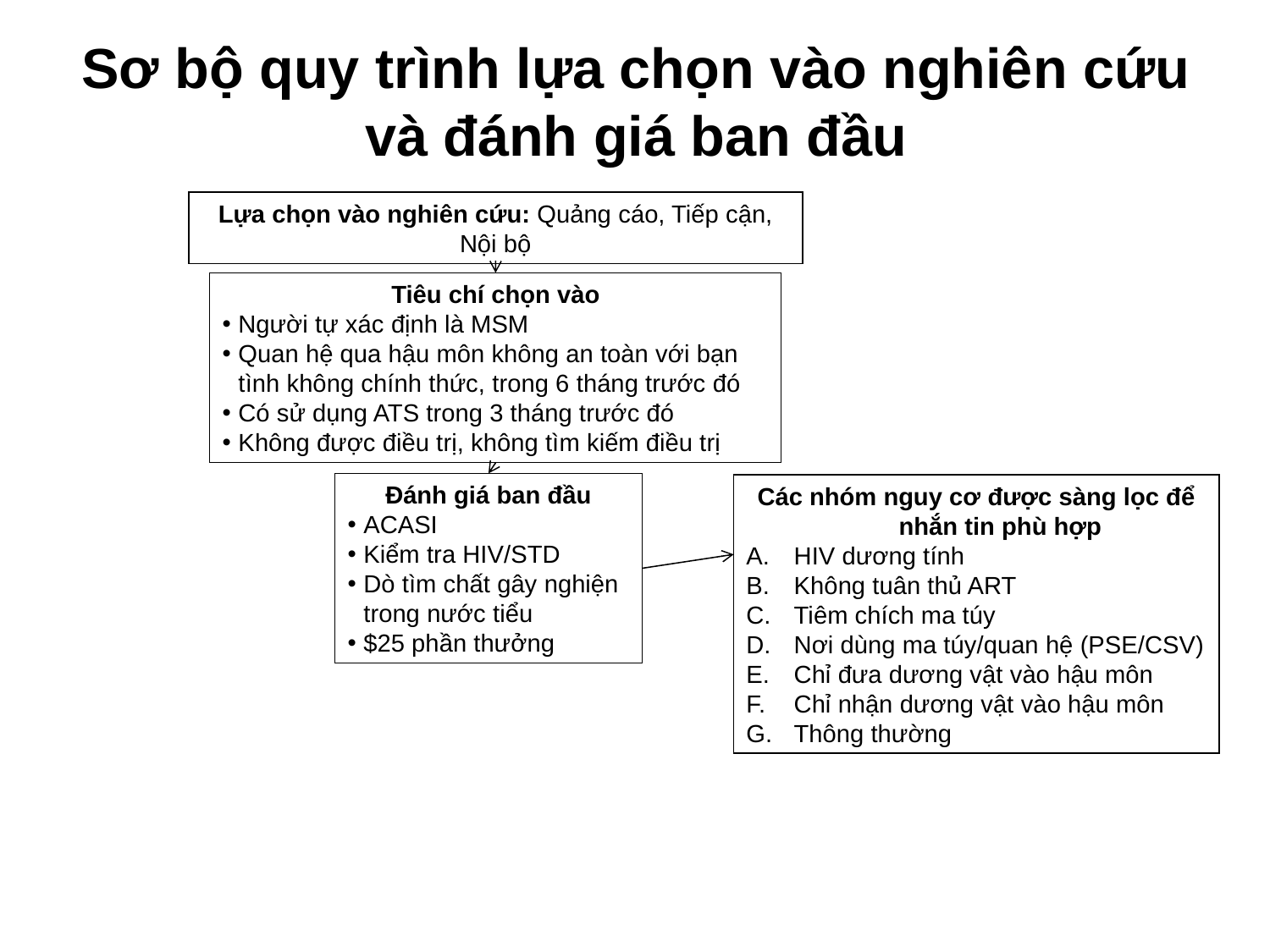

Sơ bộ quy trình lựa chọn vào nghiên cứu và đánh giá ban đầu
Lựa chọn vào nghiên cứu: Quảng cáo, Tiếp cận, Nội bộ
Tiêu chí chọn vào
Người tự xác định là MSM
Quan hệ qua hậu môn không an toàn với bạn tình không chính thức, trong 6 tháng trước đó
Có sử dụng ATS trong 3 tháng trước đó
Không được điều trị, không tìm kiếm điều trị
Đánh giá ban đầu
ACASI
Kiểm tra HIV/STD
Dò tìm chất gây nghiện trong nước tiểu
$25 phần thưởng
Các nhóm nguy cơ được sàng lọc để nhắn tin phù hợp
HIV dương tính
Không tuân thủ ART
Tiêm chích ma túy
Nơi dùng ma túy/quan hệ (PSE/CSV)
Chỉ đưa dương vật vào hậu môn
Chỉ nhận dương vật vào hậu môn
Thông thường